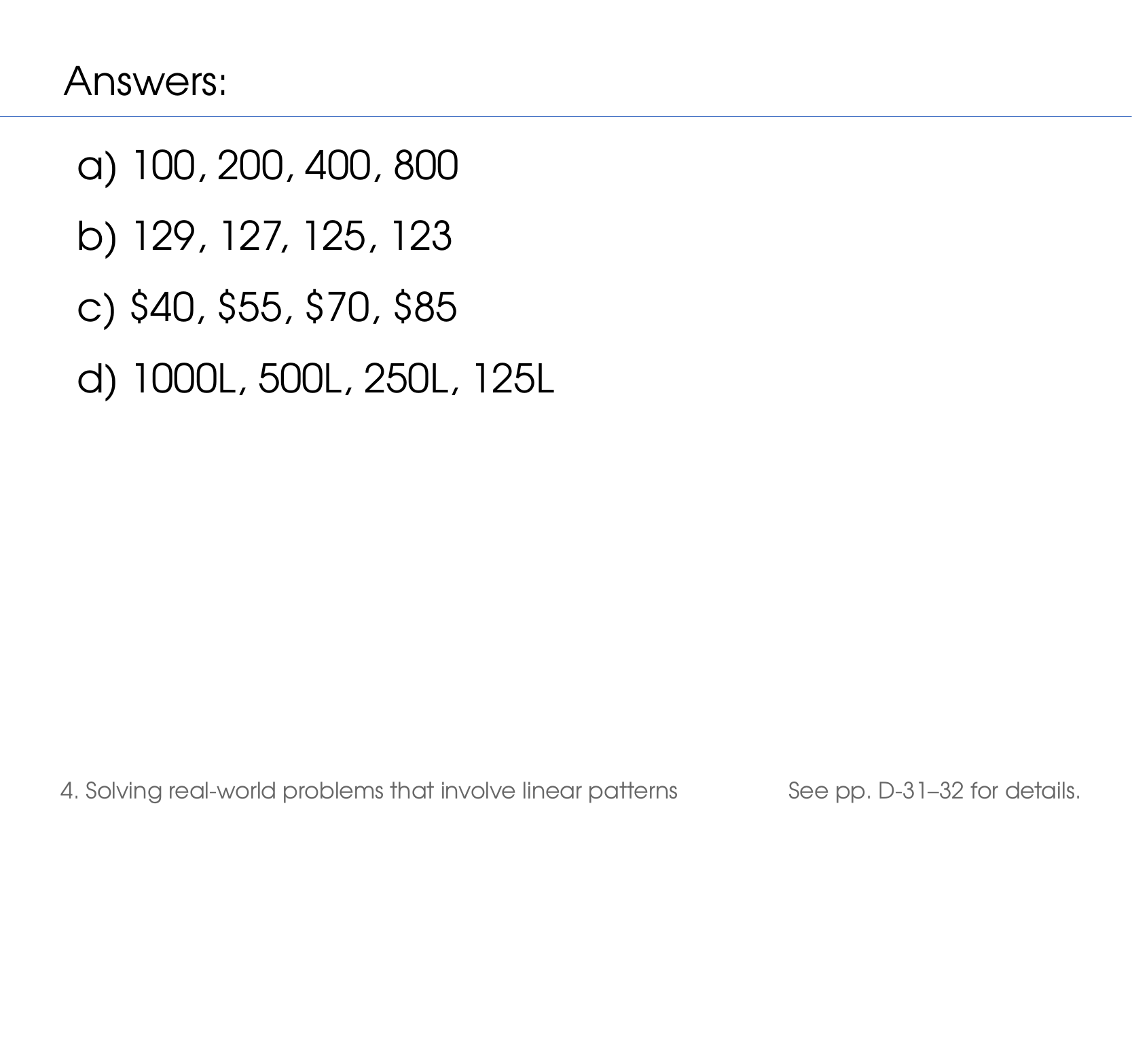

Answers:
a) 100, 200, 400, 800
b) 129, 127, 125, 123
c) $40, $55, $70, $85
d) 1000L, 500L, 250L, 125L
4. Solving real-world problems that involve linear patterns
See pp. D-31–32 for details.